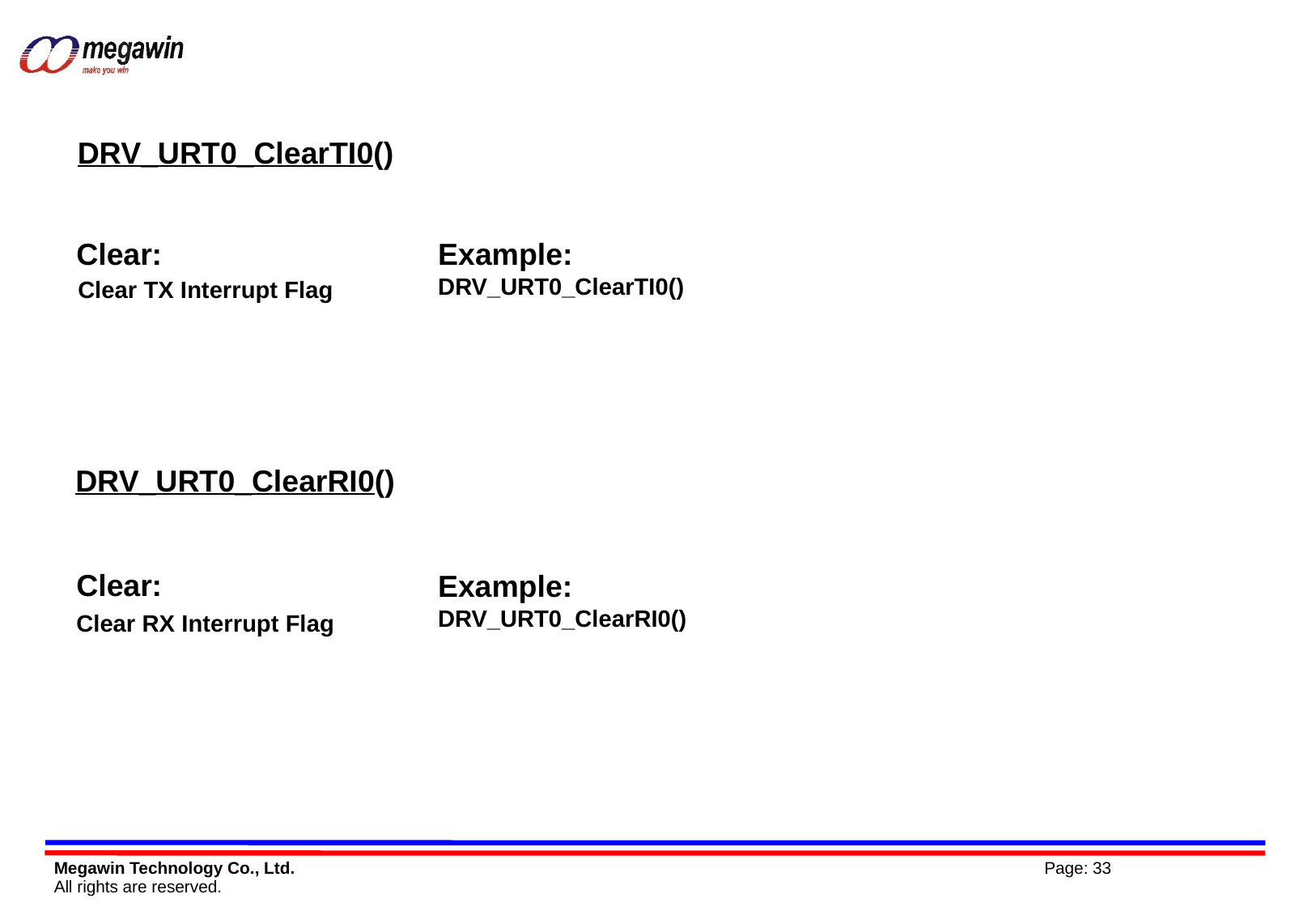

DRV_URT0_ClearTI0()
Clear:
Example:
DRV_URT0_ClearTI0()

Clear TX Interrupt Flag
DRV_URT0_ClearRI0()
Clear:
Example:
DRV_URT0_ClearRI0()
Clear RX Interrupt Flag